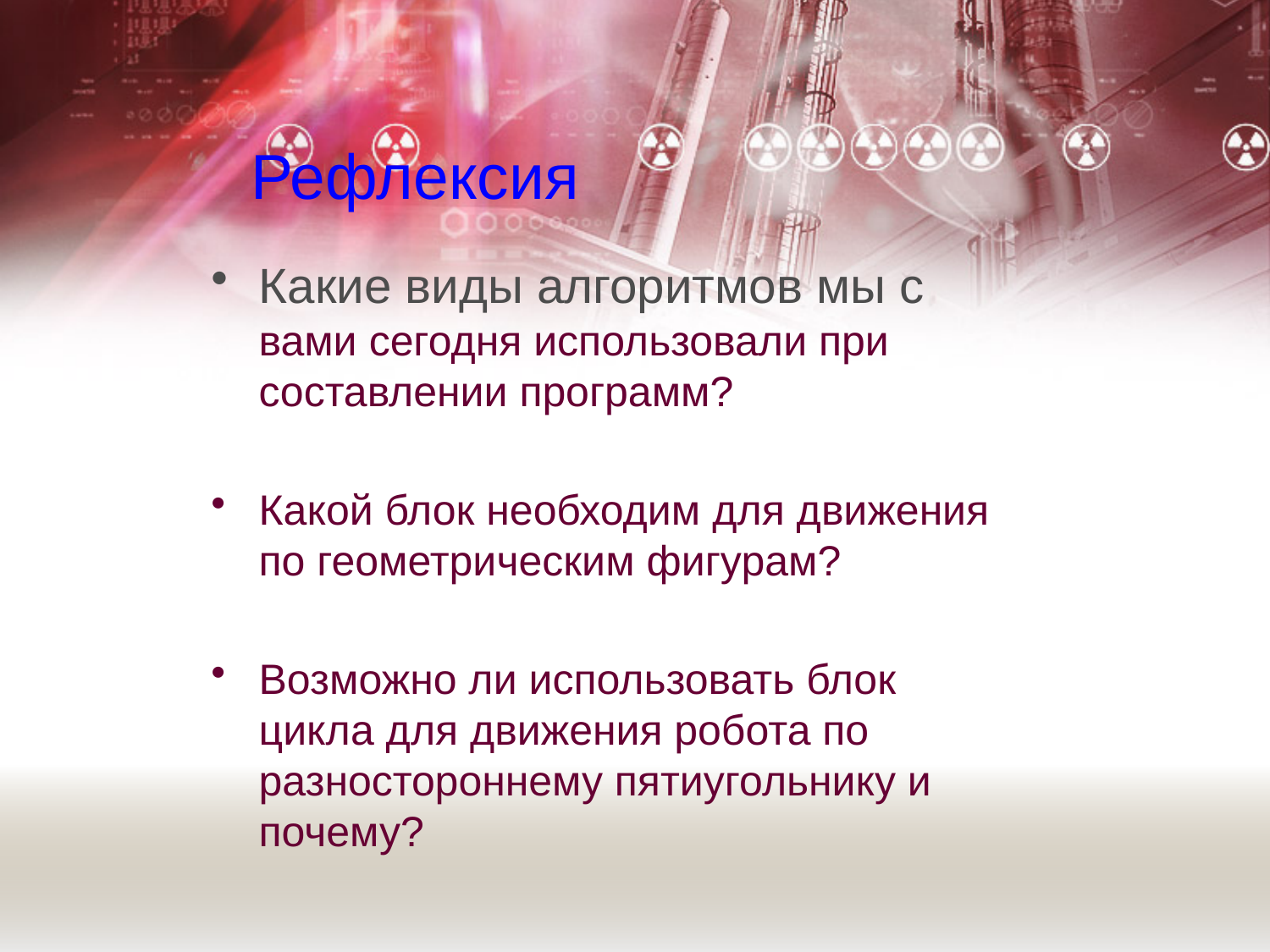

# Рефлексия
Какие виды алгоритмов мы с вами сегодня использовали при составлении программ?

Какой блок необходим для движения по геометрическим фигурам?

Возможно ли использовать блок цикла для движения робота по разностороннему пятиугольнику и почему?